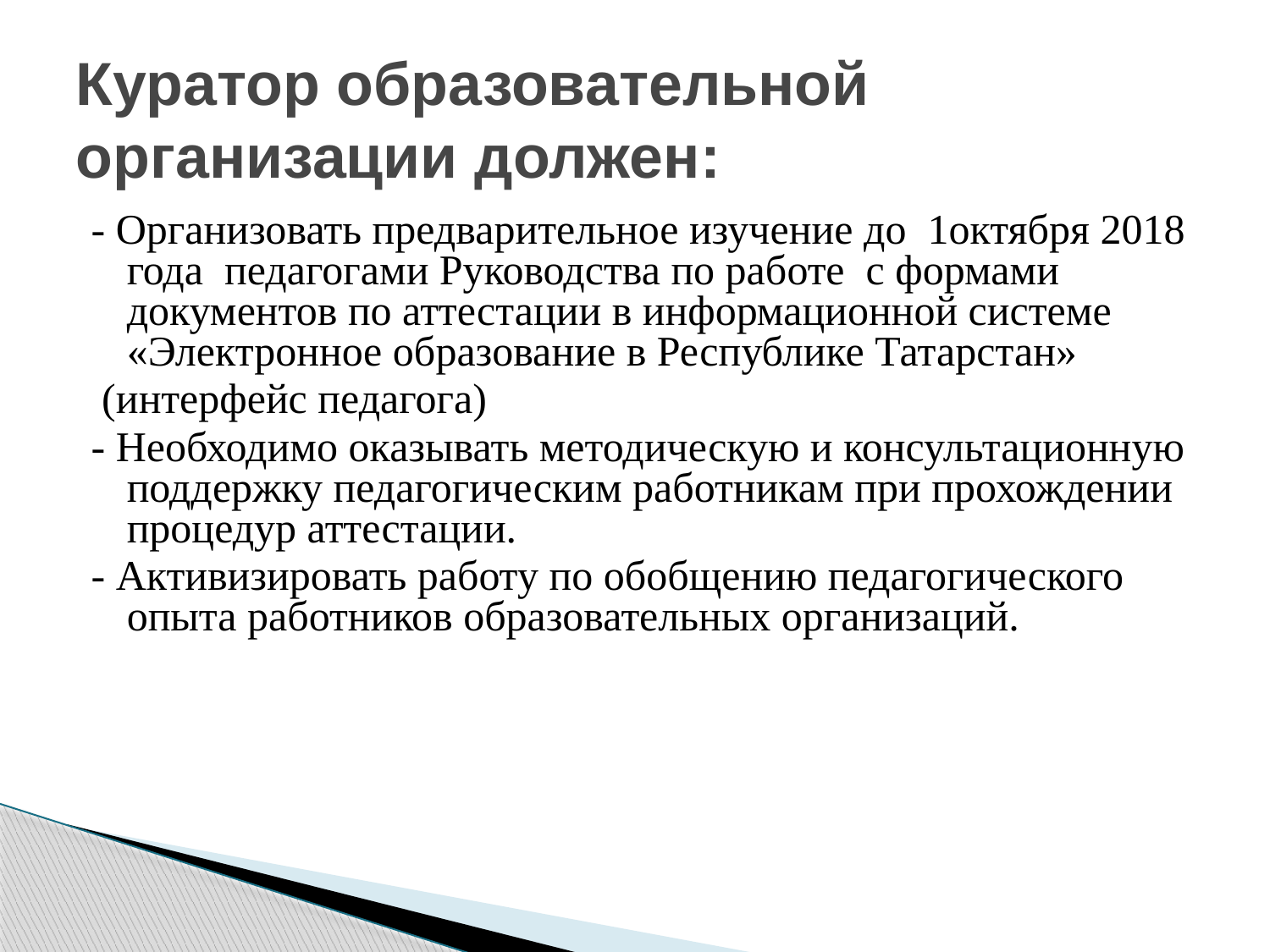

# Куратор образовательной организации должен:
- Организовать предварительное изучение до  1октября 2018 года  педагогами Руководства по работе  с формами документов по аттестации в информационной системе «Электронное образование в Республике Татарстан»
 (интерфейс педагога)
- Необходимо оказывать методическую и консультационную поддержку педагогическим работникам при прохождении процедур аттестации.
- Активизировать работу по обобщению педагогического опыта работников образовательных организаций.